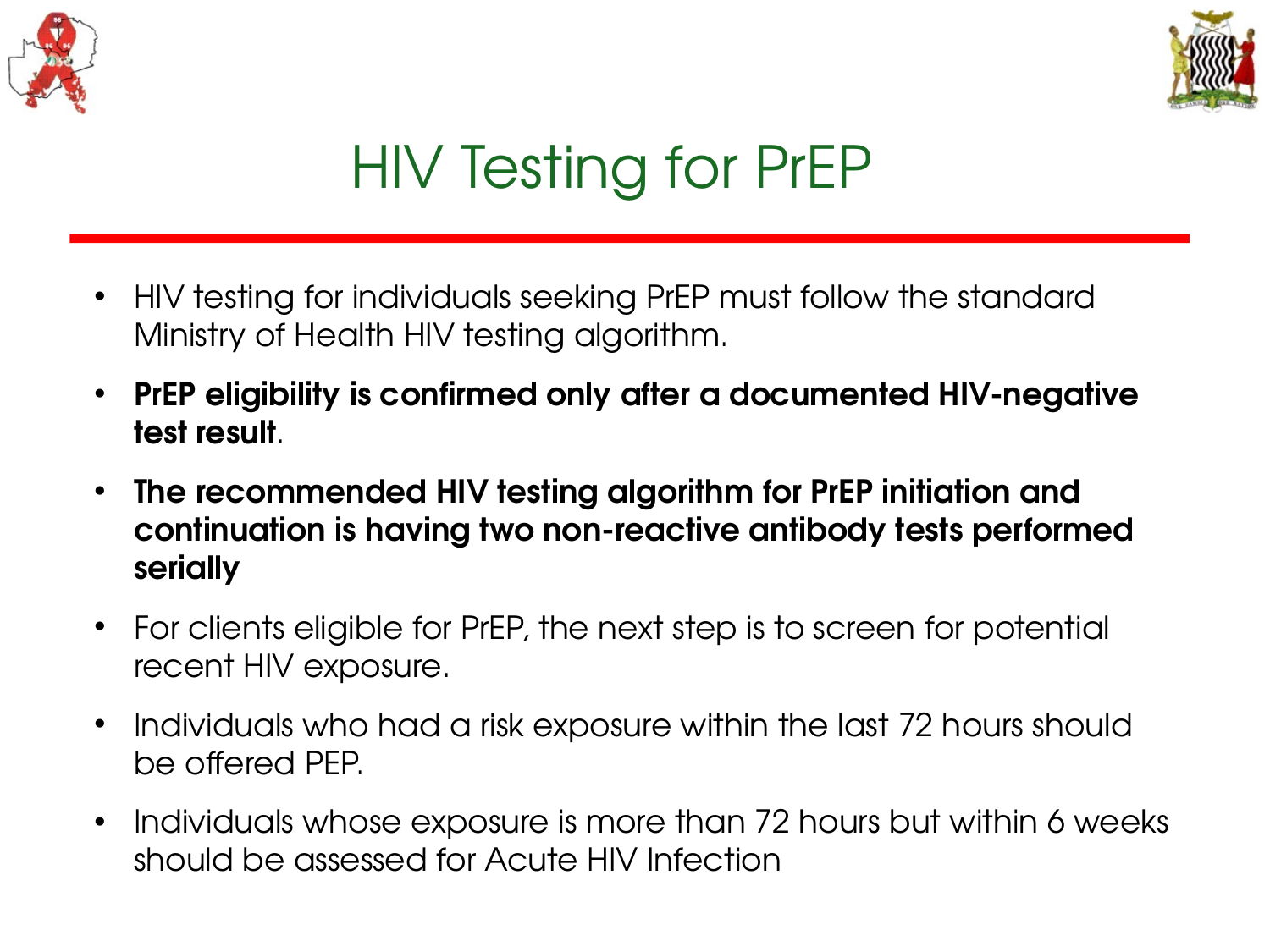

# HIV Testing for PrEP
HIV testing for individuals seeking PrEP must follow the standard Ministry of Health HIV testing algorithm.
PrEP eligibility is confirmed only after a documented HIV-negative test result.
The recommended HIV testing algorithm for PrEP initiation and continuation is having two non-reactive antibody tests performed serially
For clients eligible for PrEP, the next step is to screen for potential recent HIV exposure.
Individuals who had a risk exposure within the last 72 hours should be offered PEP.
Individuals whose exposure is more than 72 hours but within 6 weeks should be assessed for Acute HIV Infection